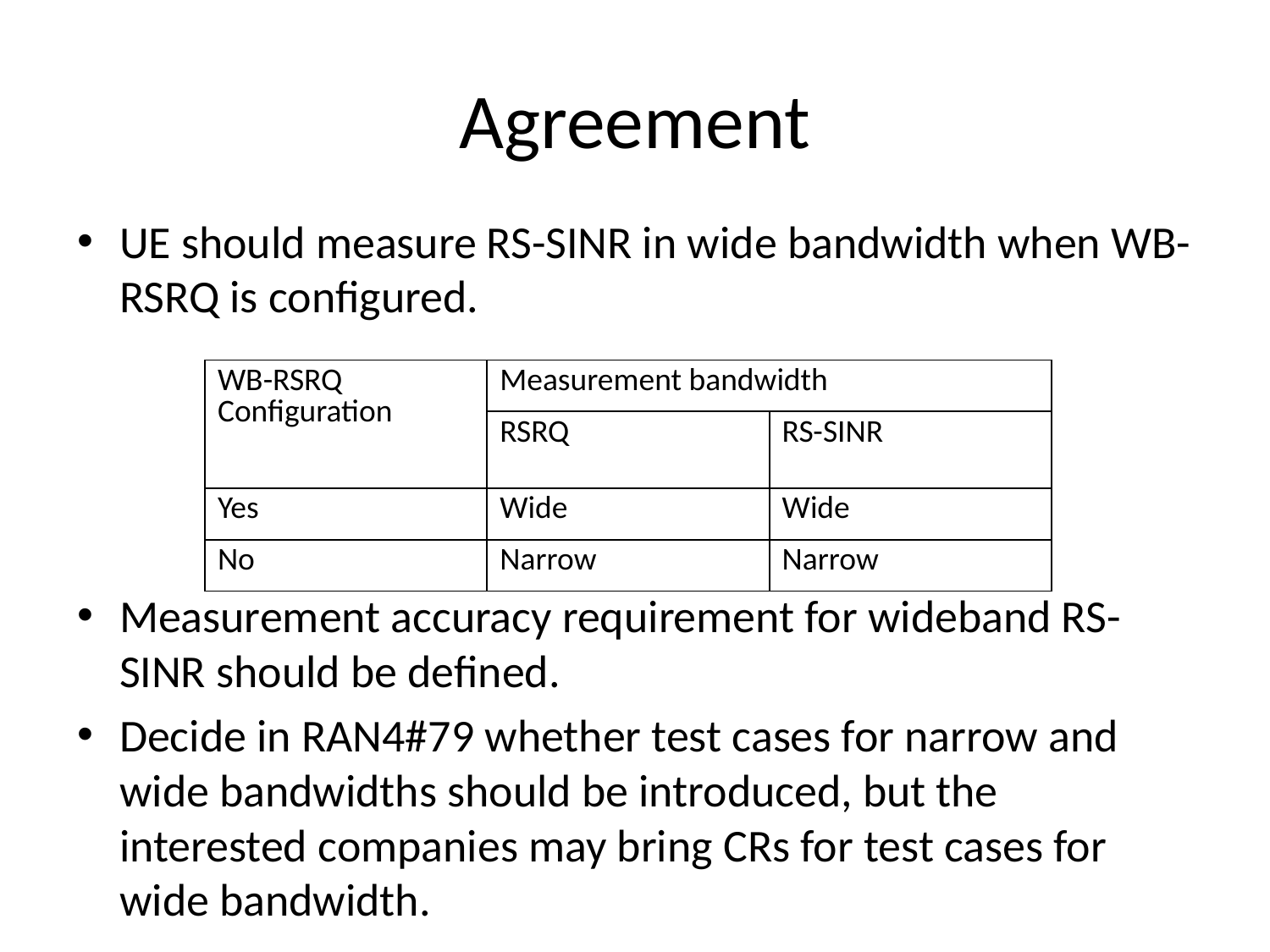

# Agreement
UE should measure RS-SINR in wide bandwidth when WB-RSRQ is configured.

Measurement accuracy requirement for wideband RS-SINR should be defined.
Decide in RAN4#79 whether test cases for narrow and wide bandwidths should be introduced, but the interested companies may bring CRs for test cases for wide bandwidth.
| WB-RSRQ Configuration | Measurement bandwidth |  |
| --- | --- | --- |
|  | RSRQ | RS-SINR |
| Yes | Wide | Wide |
| No | Narrow | Narrow |